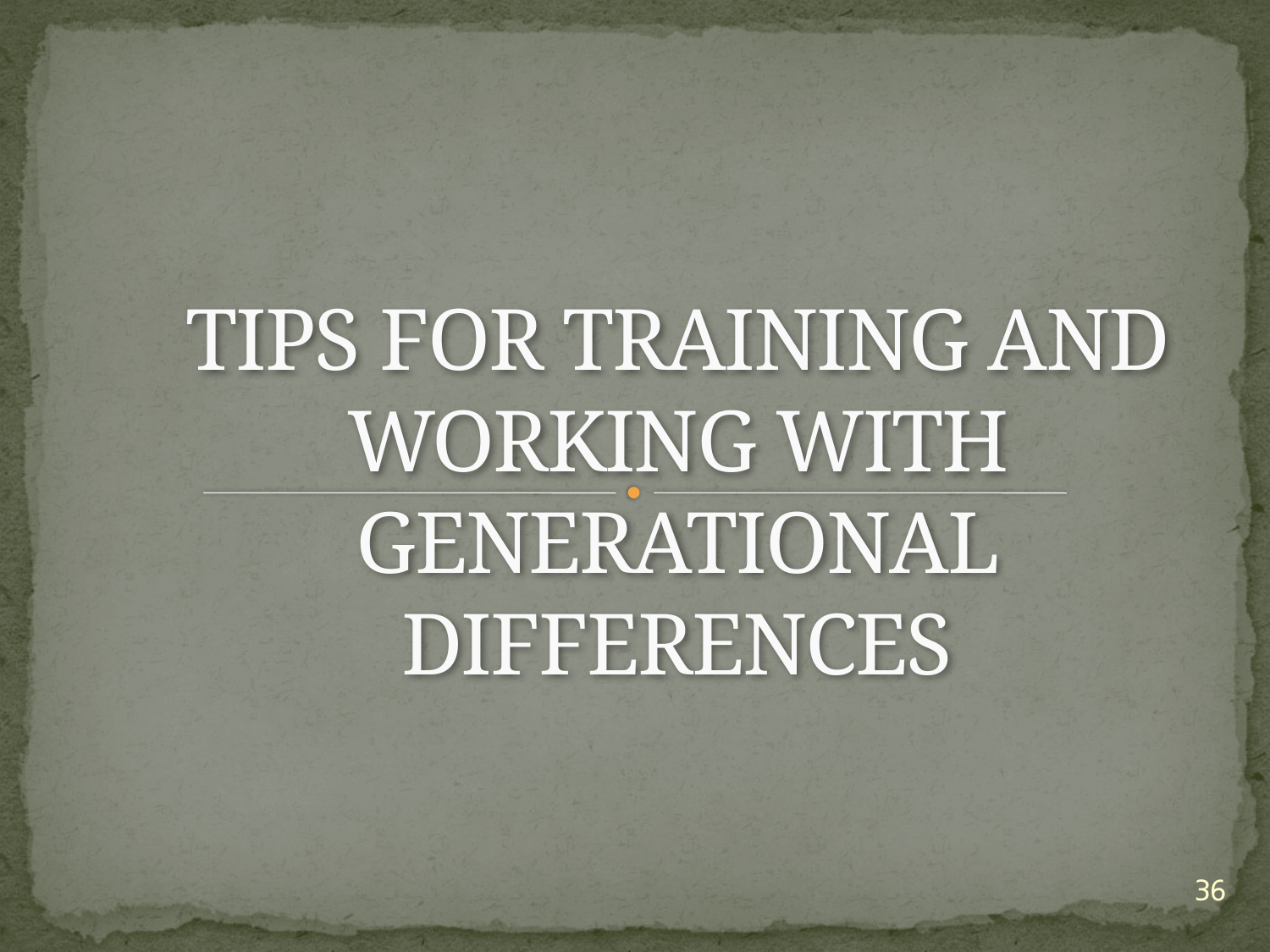

# TIPS FOR TRAINING AND WORKING WITH GENERATIONAL DIFFERENCES

36